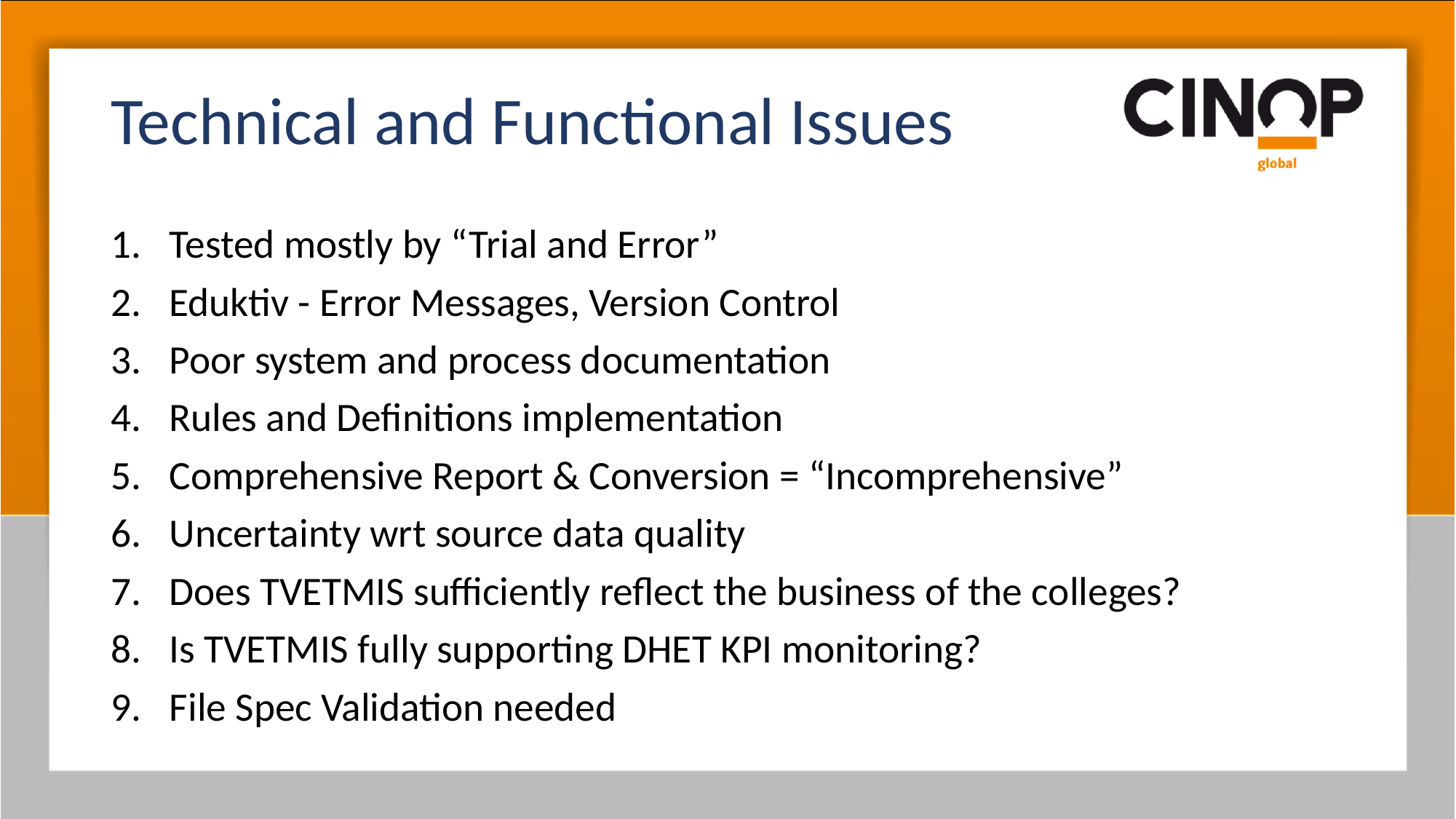

# Technical and Functional Issues
Tested mostly by “Trial and Error”
Eduktiv - Error Messages, Version Control
Poor system and process documentation
Rules and Definitions implementation
Comprehensive Report & Conversion = “Incomprehensive”
Uncertainty wrt source data quality
Does TVETMIS sufficiently reflect the business of the colleges?
Is TVETMIS fully supporting DHET KPI monitoring?
File Spec Validation needed